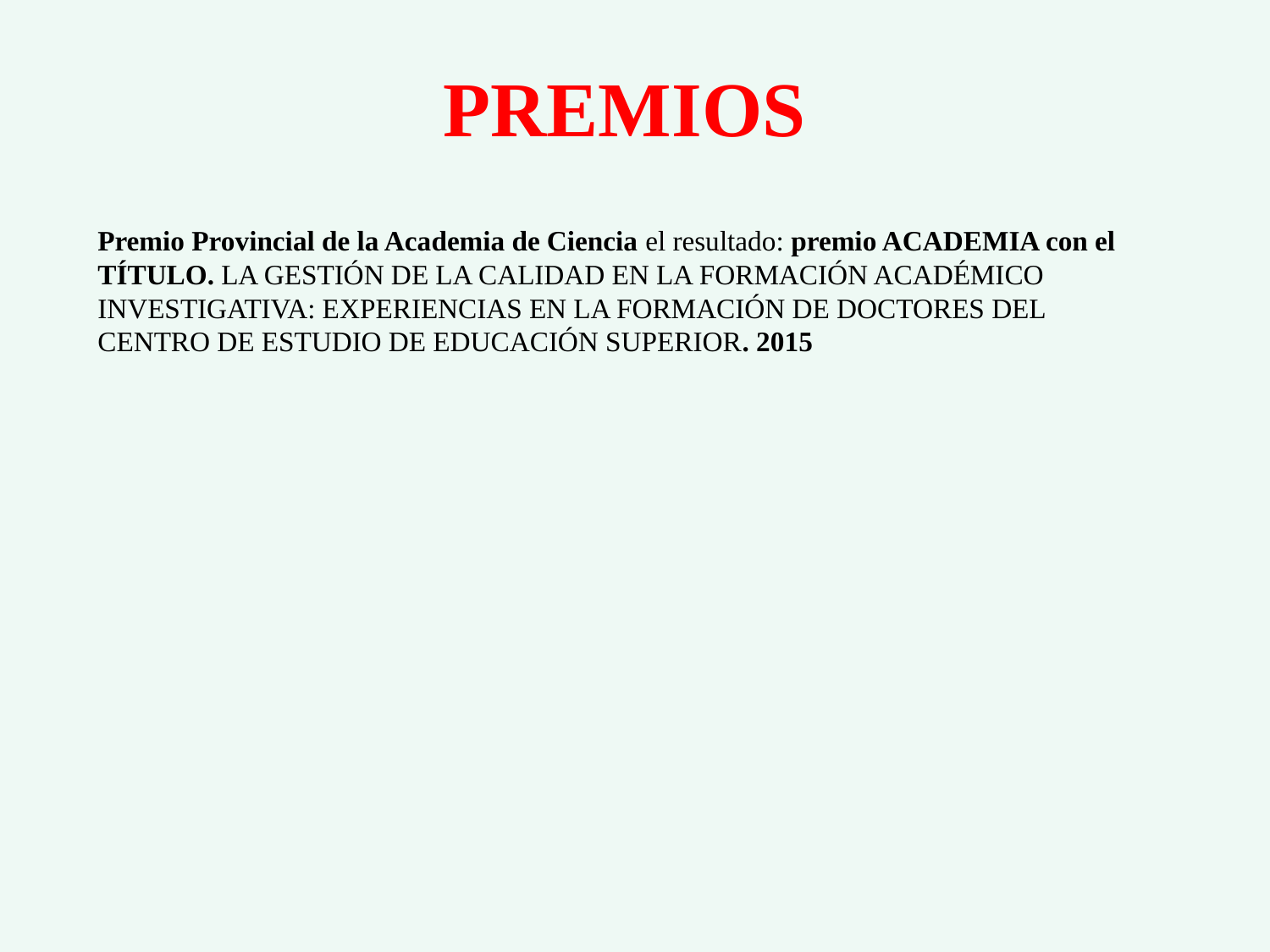

# PREMIOS
Premio Provincial de la Academia de Ciencia el resultado: premio ACADEMIA con el TÍTULO. LA GESTIÓN DE LA CALIDAD EN LA FORMACIÓN ACADÉMICO INVESTIGATIVA: EXPERIENCIAS EN LA FORMACIÓN DE DOCTORES DEL CENTRO DE ESTUDIO DE EDUCACIÓN SUPERIOR. 2015